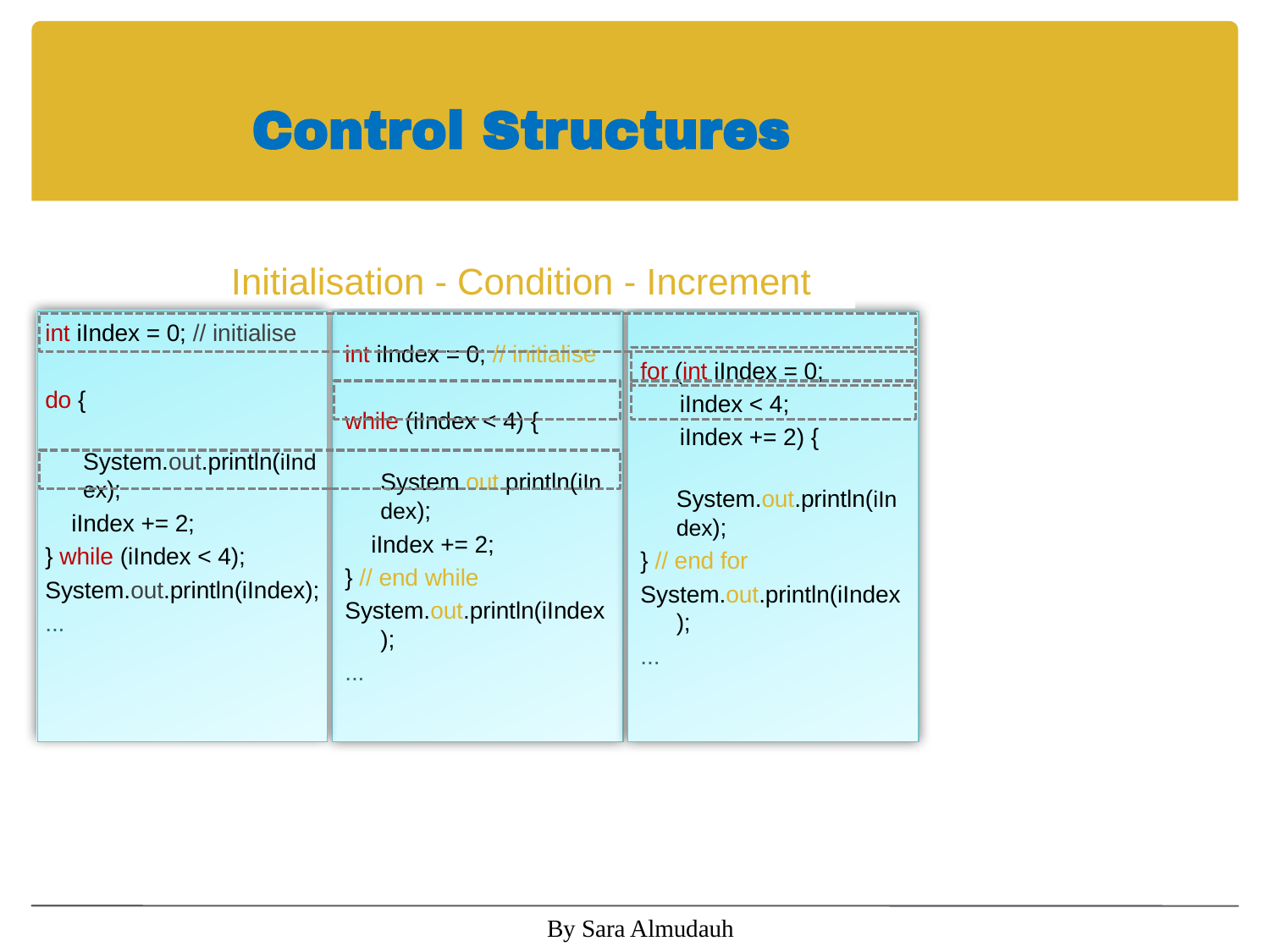

# Control Structures
Initialisation - Condition - Increment

int iIndex = 0; // initialise

do {
    System.out.println(iIndex);
    iIndex += 2;
} while (iIndex < 4);
System.out.println(iIndex);
...
int iIndex = 0; // initialise

while (iIndex < 4) {
    System.out.println(iIndex);
    iIndex += 2;
} // end while
System.out.println(iIndex);
...

for (int iIndex = 0;
      iIndex < 4;
      iIndex += 2) {
    System.out.println(iIndex);
} // end for
System.out.println(iIndex);
...

By Sara Almudauh